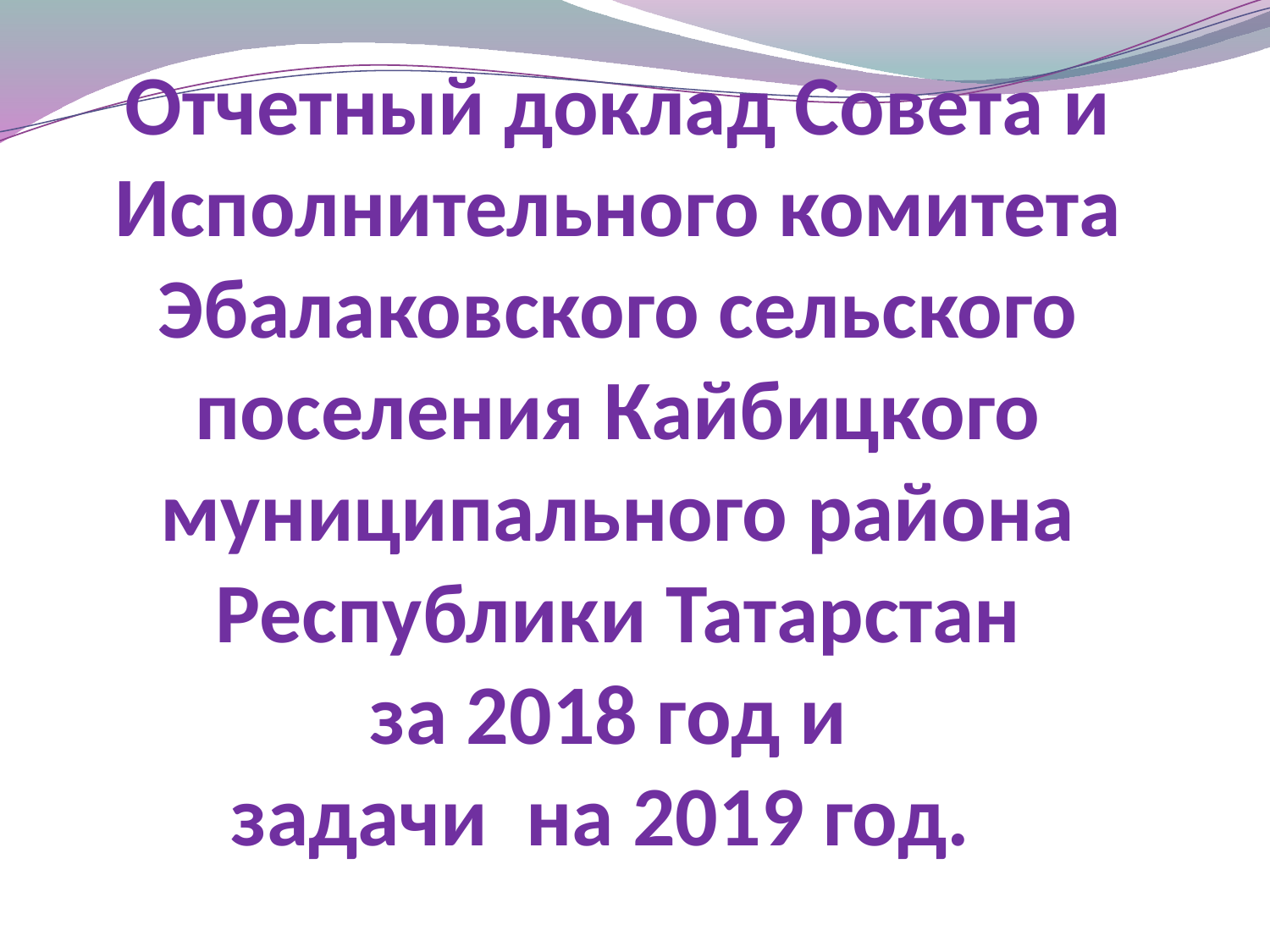

# Отчетный доклад Совета и Исполнительного комитета Эбалаковского сельского поселения Кайбицкого муниципального района Республики Татарстан за 2018 год и задачи  на 2019 год.